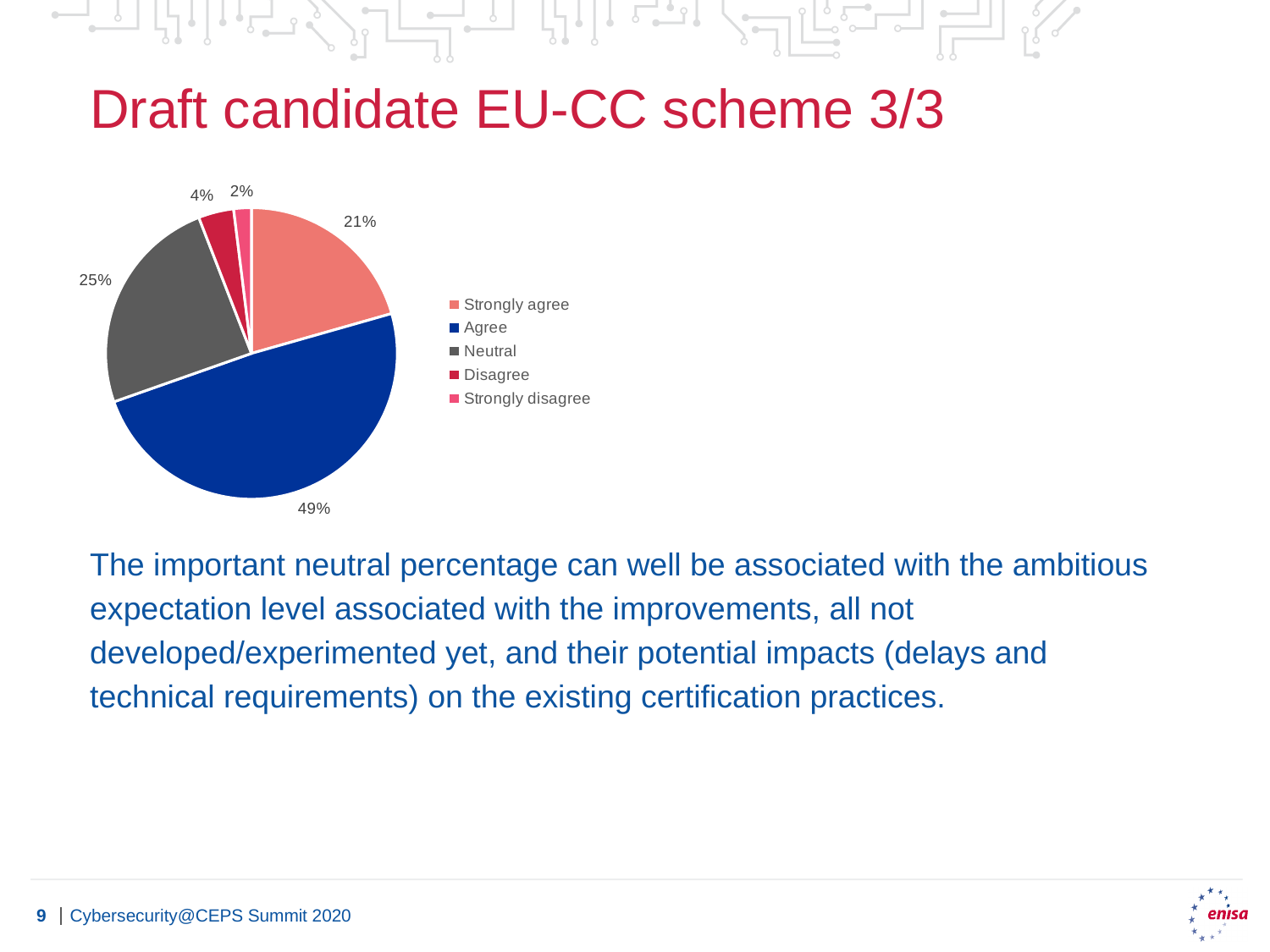

# Draft candidate EU-CC scheme 3/3

The important neutral percentage can well be associated with the ambitious expectation level associated with the improvements, all not developed/experimented yet, and their potential impacts (delays and technical requirements) on the existing certification practices.

### Chart

| Category |  |
|---|---|
| Strongly agree | 21.0 |
| Agree | 50.0 |
| Neutral | 25.0 |
| Disagree | 4.0 |
| Strongly disagree | 2.0 |
Cybersecurity@CEPS Summit 2020